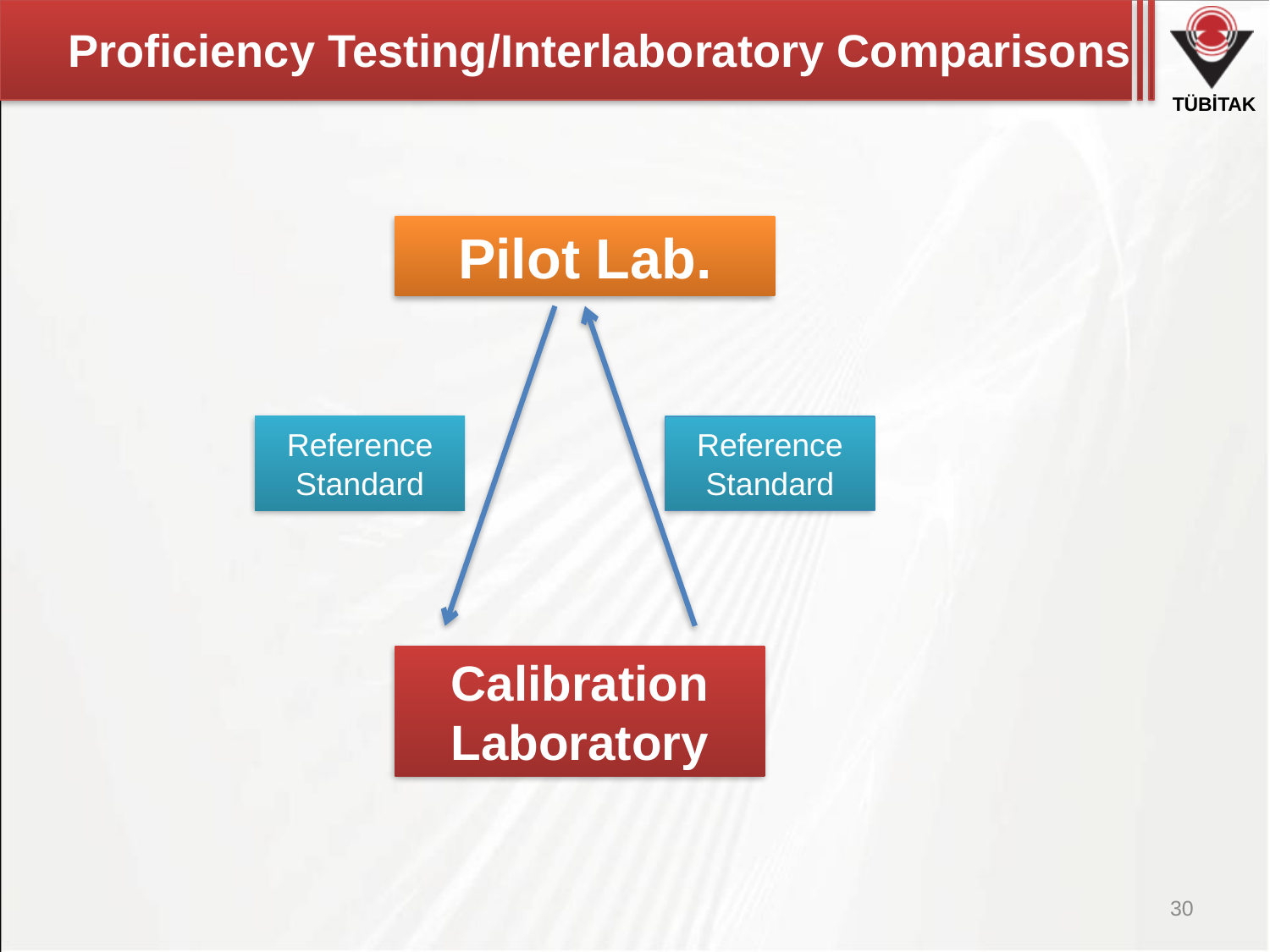

# Proficiency Testing/Interlaboratory Comparisons
Pilot Lab.
Reference
Standard
Reference
Standard
Calibration
Laboratory
30